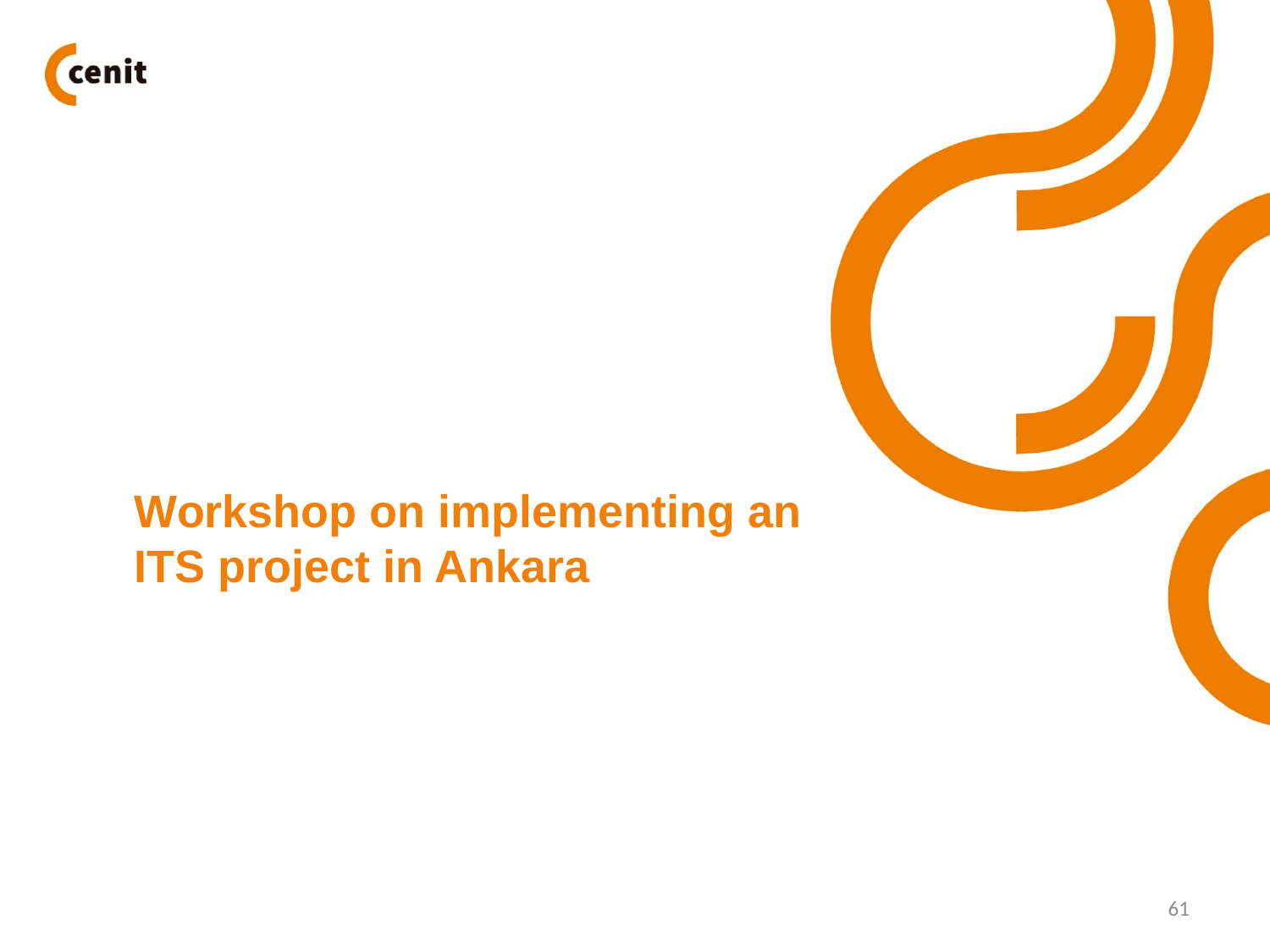

# Workshop on implementing an ITS project in Ankara
61